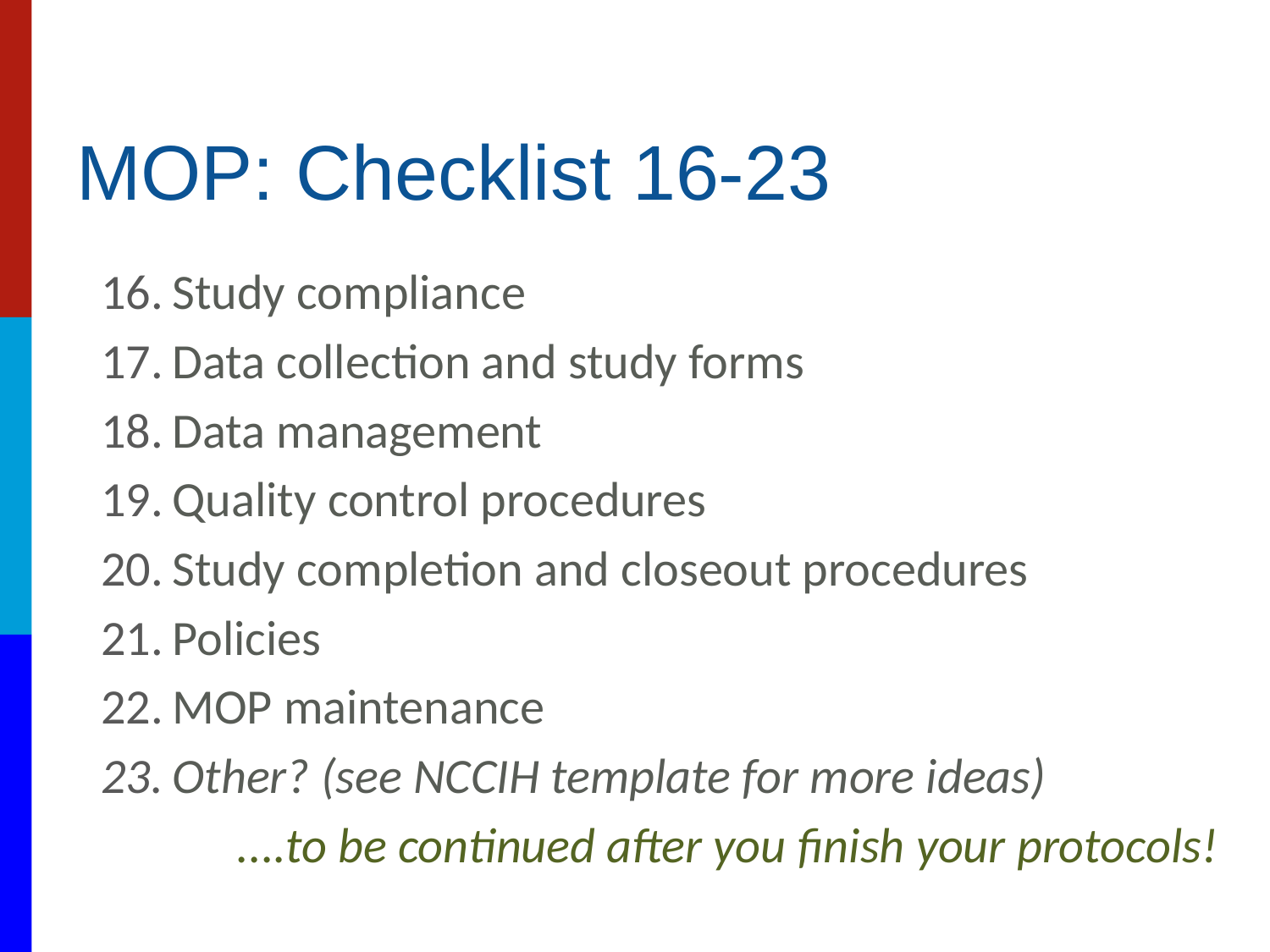

# MOP: Checklist 16-23
Study compliance
Data collection and study forms
Data management
Quality control procedures
Study completion and closeout procedures
Policies
MOP maintenance
Other? (see NCCIH template for more ideas)
....to be continued after you finish your protocols!